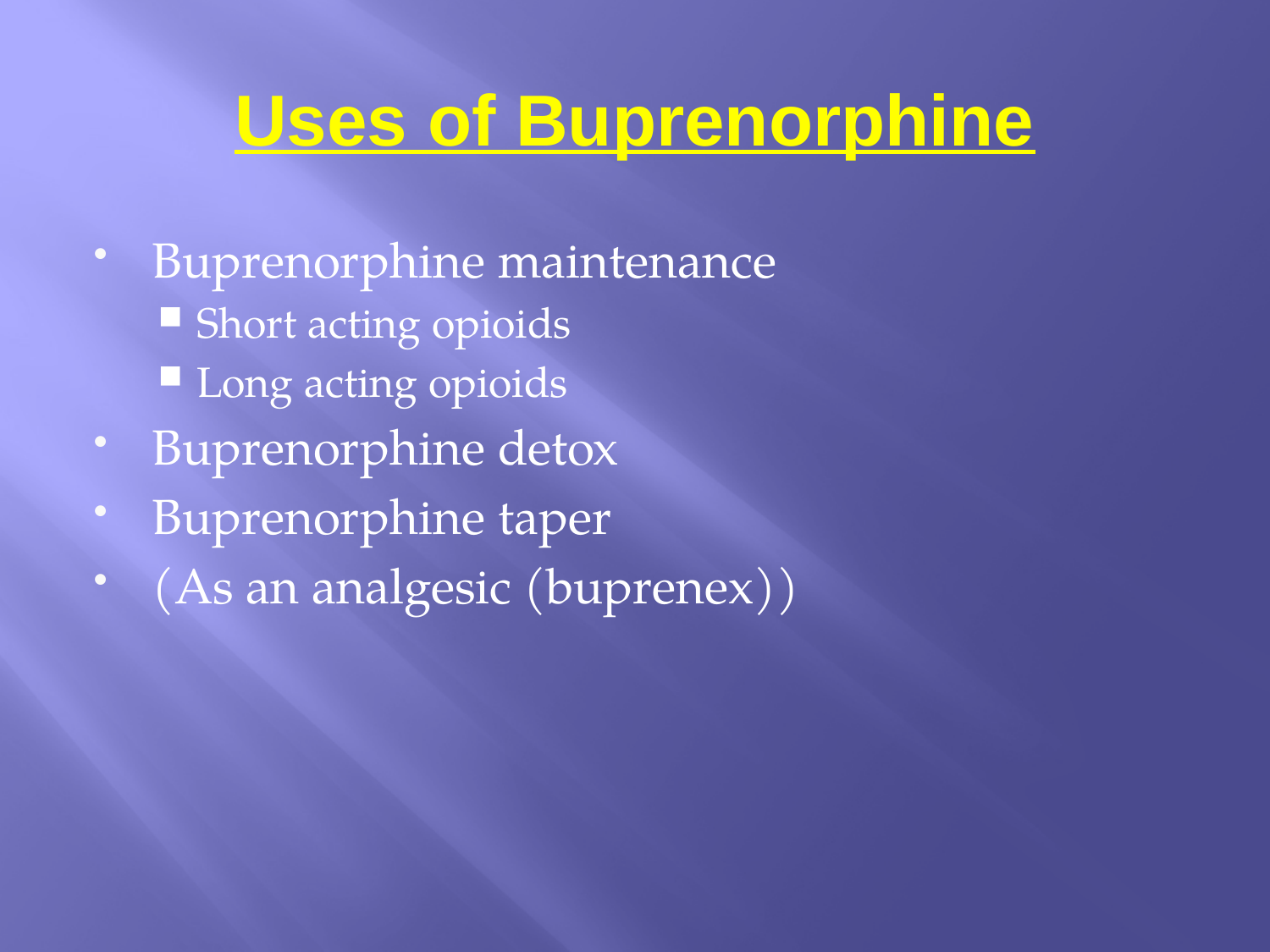

# Uses of Buprenorphine
Buprenorphine maintenance
Short acting opioids
Long acting opioids
Buprenorphine detox
Buprenorphine taper
(As an analgesic (buprenex))